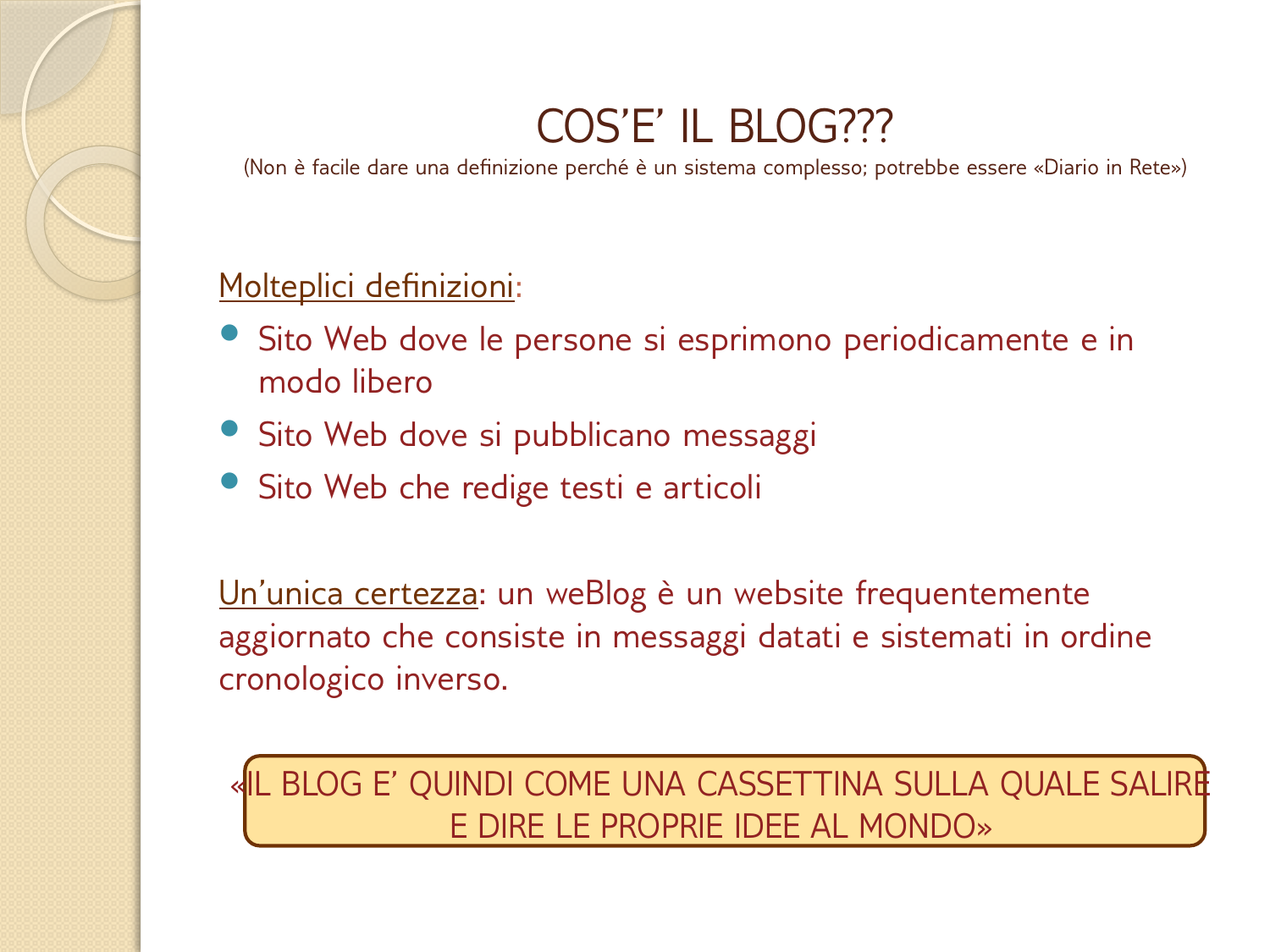

# COS’E’ IL BLOG??? (Non è facile dare una definizione perché è un sistema complesso; potrebbe essere «Diario in Rete»)
Molteplici definizioni:
Sito Web dove le persone si esprimono periodicamente e in modo libero
Sito Web dove si pubblicano messaggi
Sito Web che redige testi e articoli

Un’unica certezza: un weBlog è un website frequentemente aggiornato che consiste in messaggi datati e sistemati in ordine cronologico inverso.

«IL BLOG E’ QUINDI COME UNA CASSETTINA SULLA QUALE SALIRE E DIRE LE PROPRIE IDEE AL MONDO»